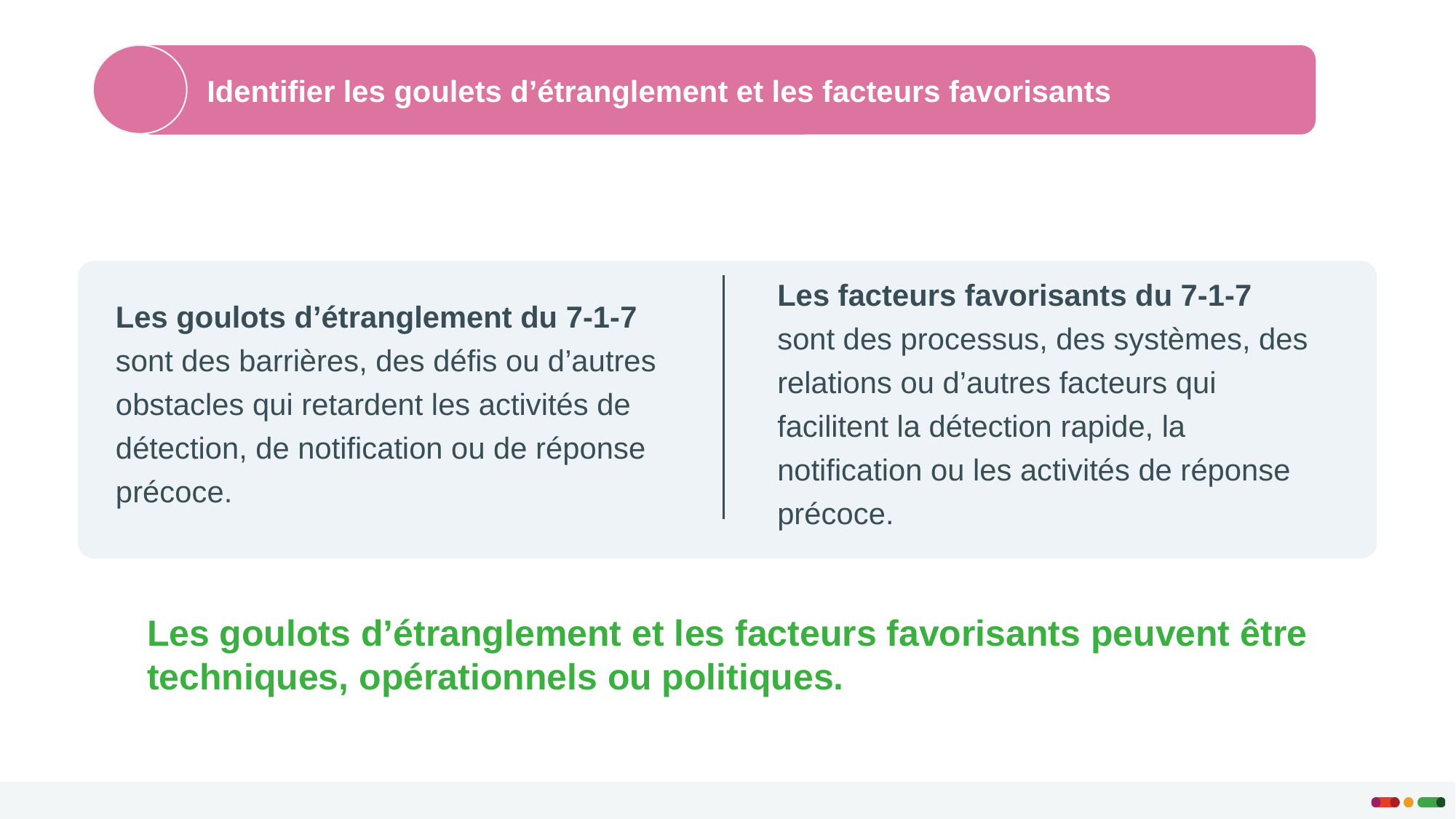

Identifier les goulets d’étranglement et les facteurs favorisants

Les goulots d’étranglement du 7-1-7 sont des barrières, des défis ou d’autres obstacles qui retardent les activités de détection, de notification ou de réponse précoce.
Les facteurs favorisants du 7-1-7 sont des processus, des systèmes, des relations ou d’autres facteurs qui facilitent la détection rapide, la notification ou les activités de réponse précoce.
Les goulots d’étranglement et les facteurs favorisants peuvent être techniques, opérationnels ou politiques.